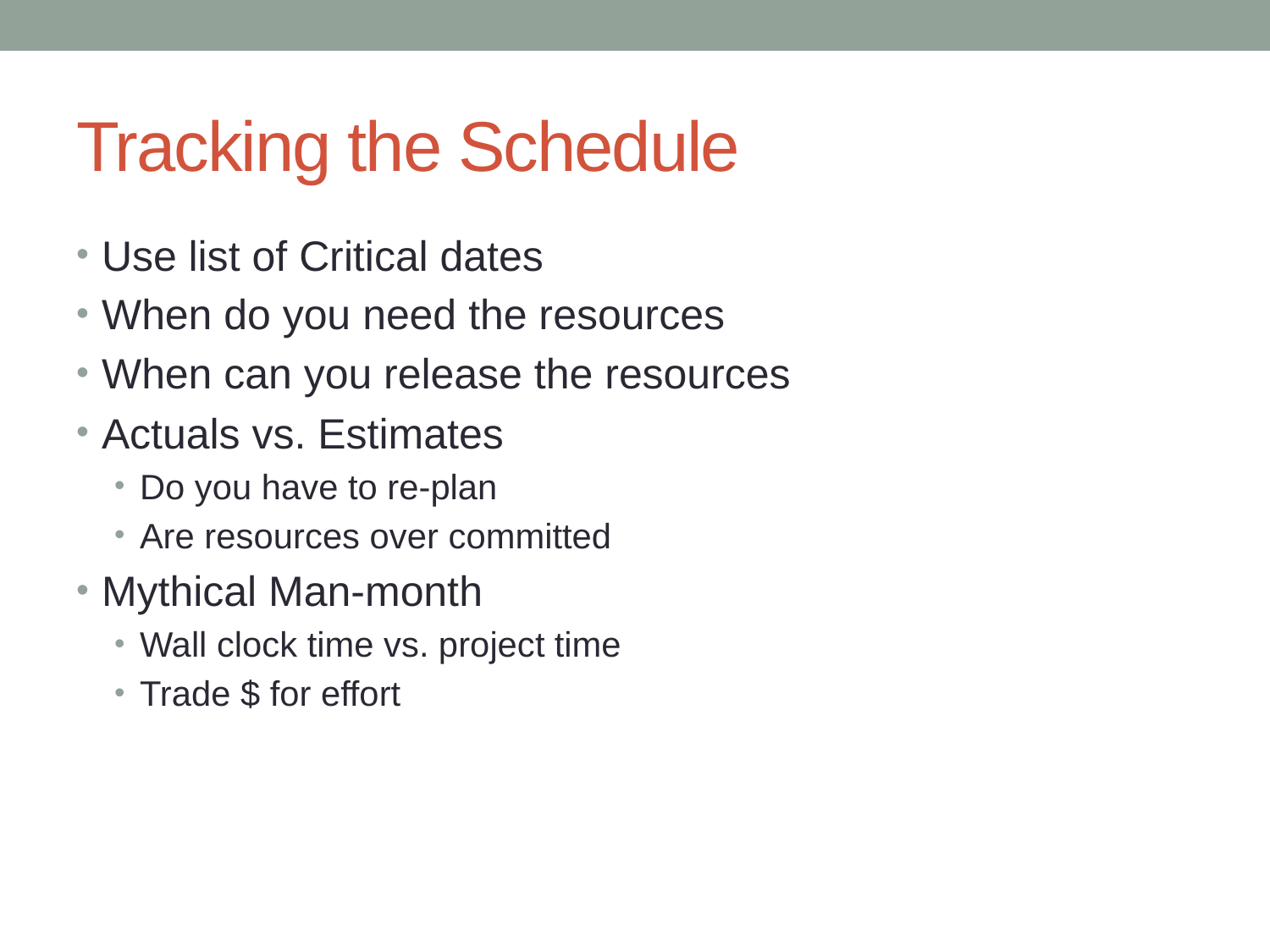

# Tracking the Schedule
Use list of Critical dates
When do you need the resources
When can you release the resources
Actuals vs. Estimates
Do you have to re-plan
Are resources over committed
Mythical Man-month
Wall clock time vs. project time
Trade $ for effort